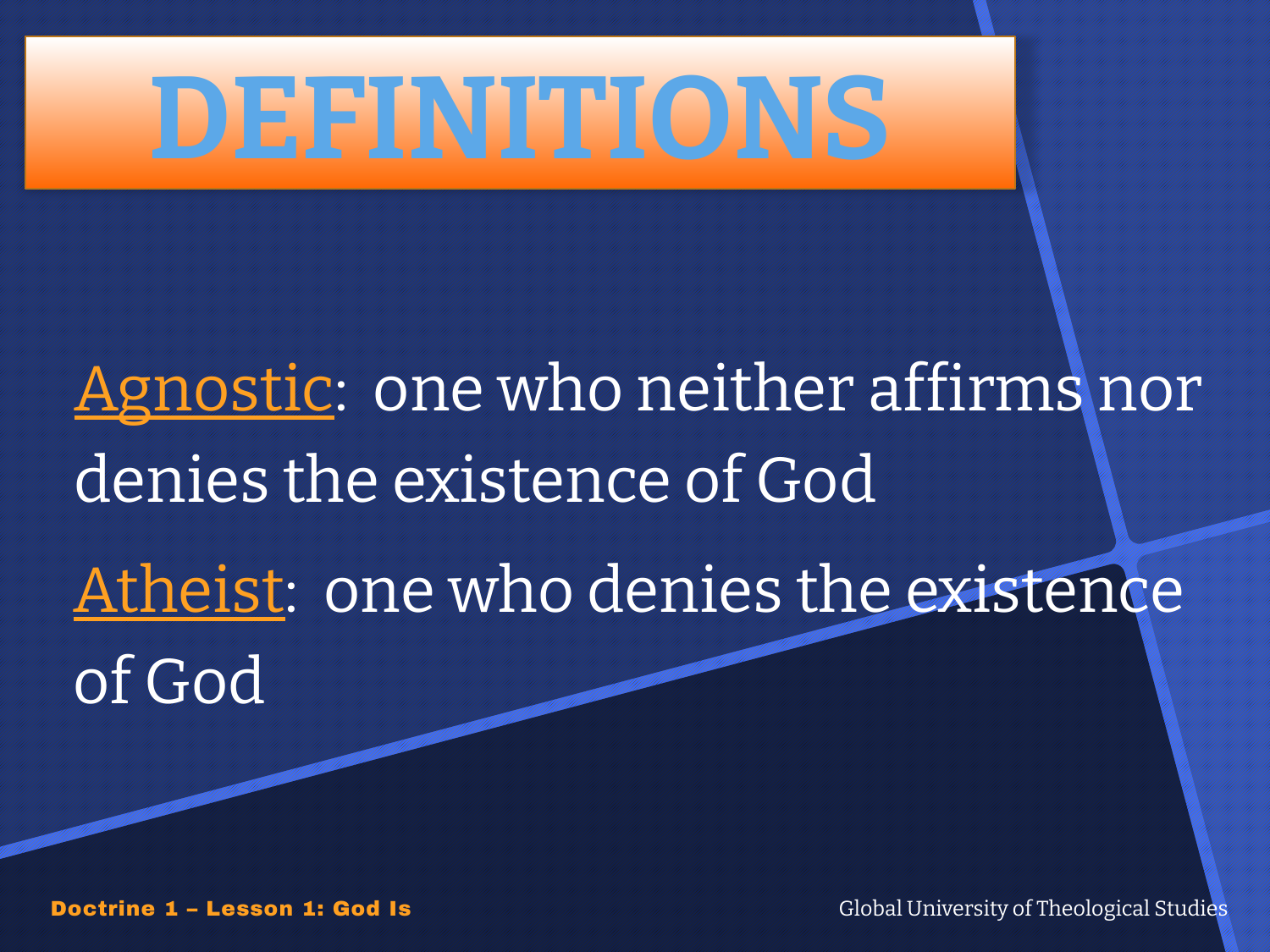

Agnostic:  one who neither affirms nor denies the existence of God
DEFINITIONS
Atheist:  one who denies the existence of God
Doctrine 1 – Lesson 1: God Is                                                      Global University of Theological Studies